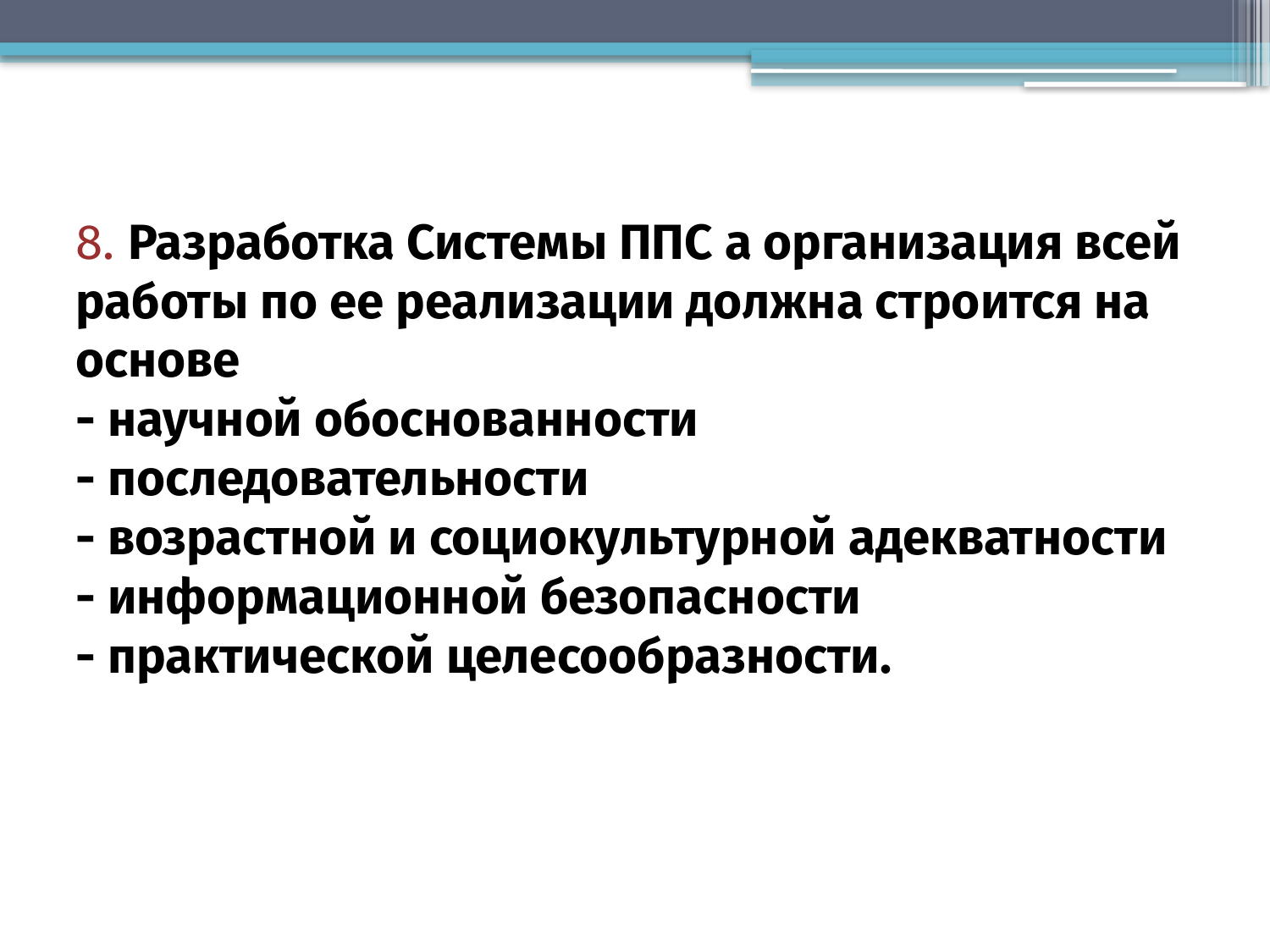

# 8. Разработка Системы ППС а организация всей работы по ее реализации должна строится на основе - научной обоснованности - последовательности - возрастной и социокультурной адекватности - информационной безопасности - практической целесообразности.